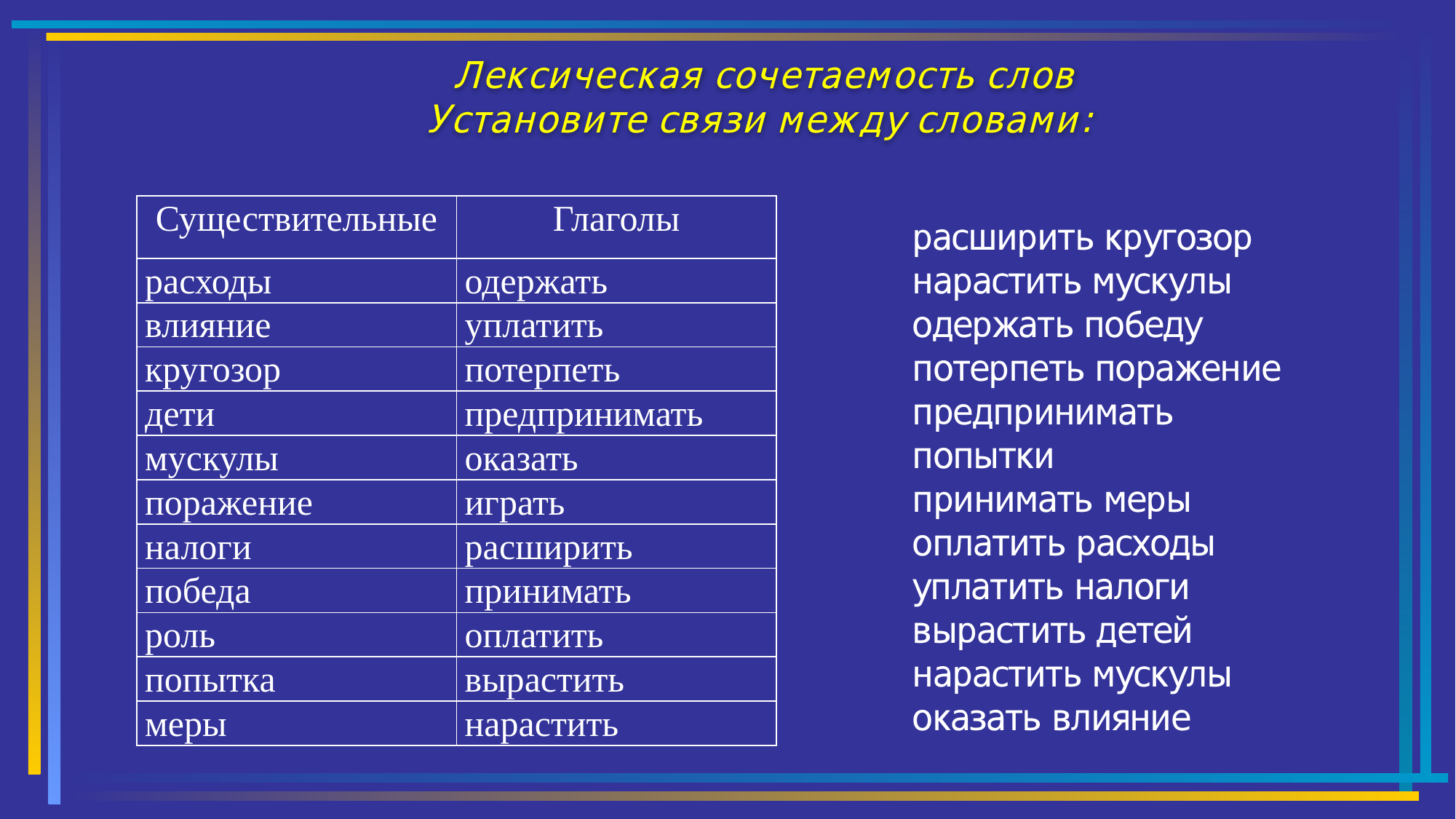

# Лексическая сочетаемость слов Установите связи между словами:
| Существительные | Глаголы |
| --- | --- |
| расходы | одержать |
| влияние | уплатить |
| кругозор | потерпеть |
| дети | предпринимать |
| мускулы | оказать |
| поражение | играть |
| налоги | расширить |
| победа | принимать |
| роль | оплатить |
| попытка | вырастить |
| меры | нарастить |
расширить кругозор
нарастить мускулы
одержать победу
потерпеть поражение
предпринимать попытки
принимать меры
оплатить расходы
уплатить налоги
вырастить детей
нарастить мускулы
оказать влияние